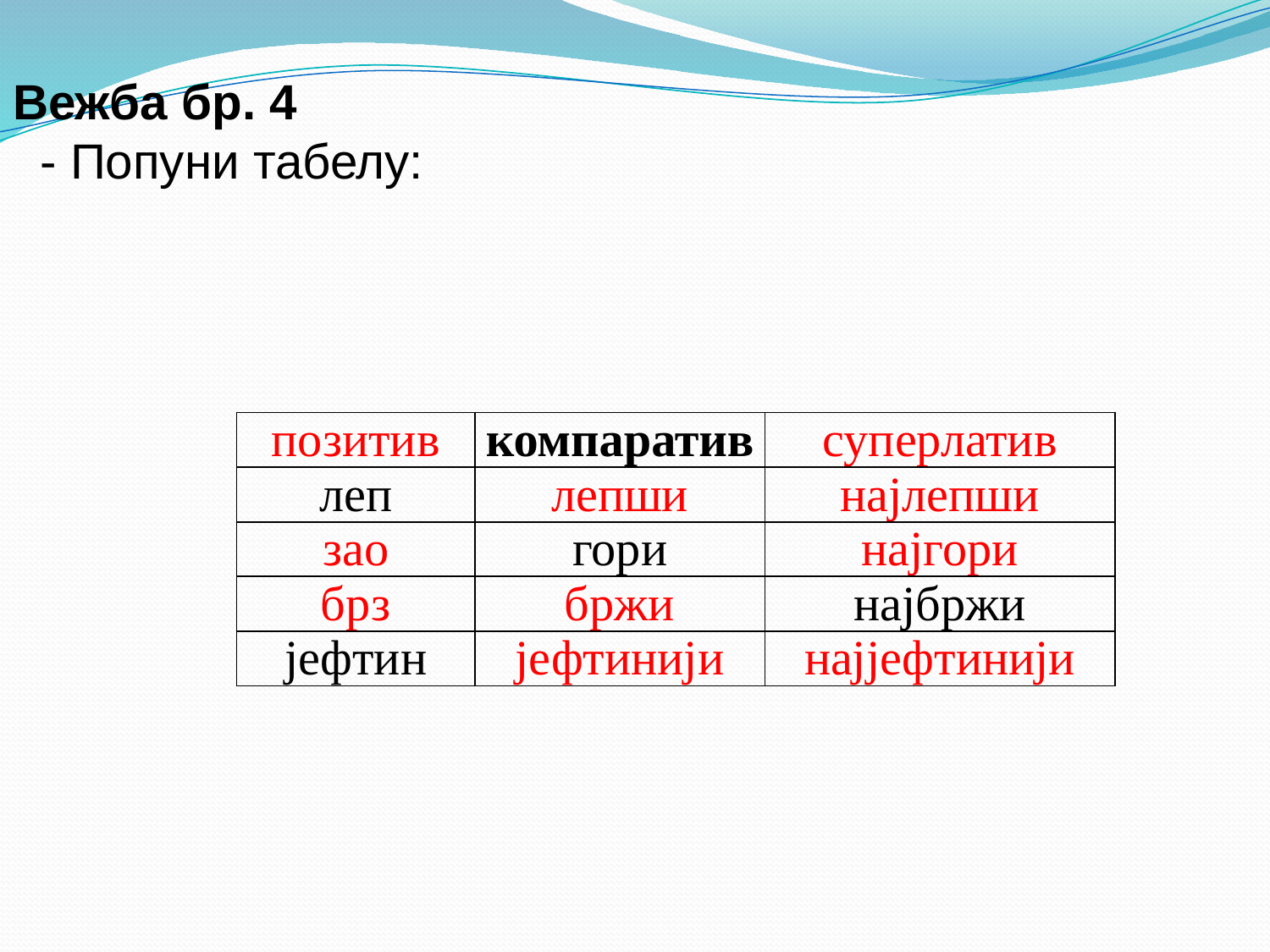

Вежба бр. 4
  - Попуни табелу:

| позитив | компаратив | суперлатив |
| --- | --- | --- |
| леп | лепши | најлепши |
| зао | гори | најгори |
| брз | бржи | најбржи |
| јефтин | јефтинији | најјефтинији |